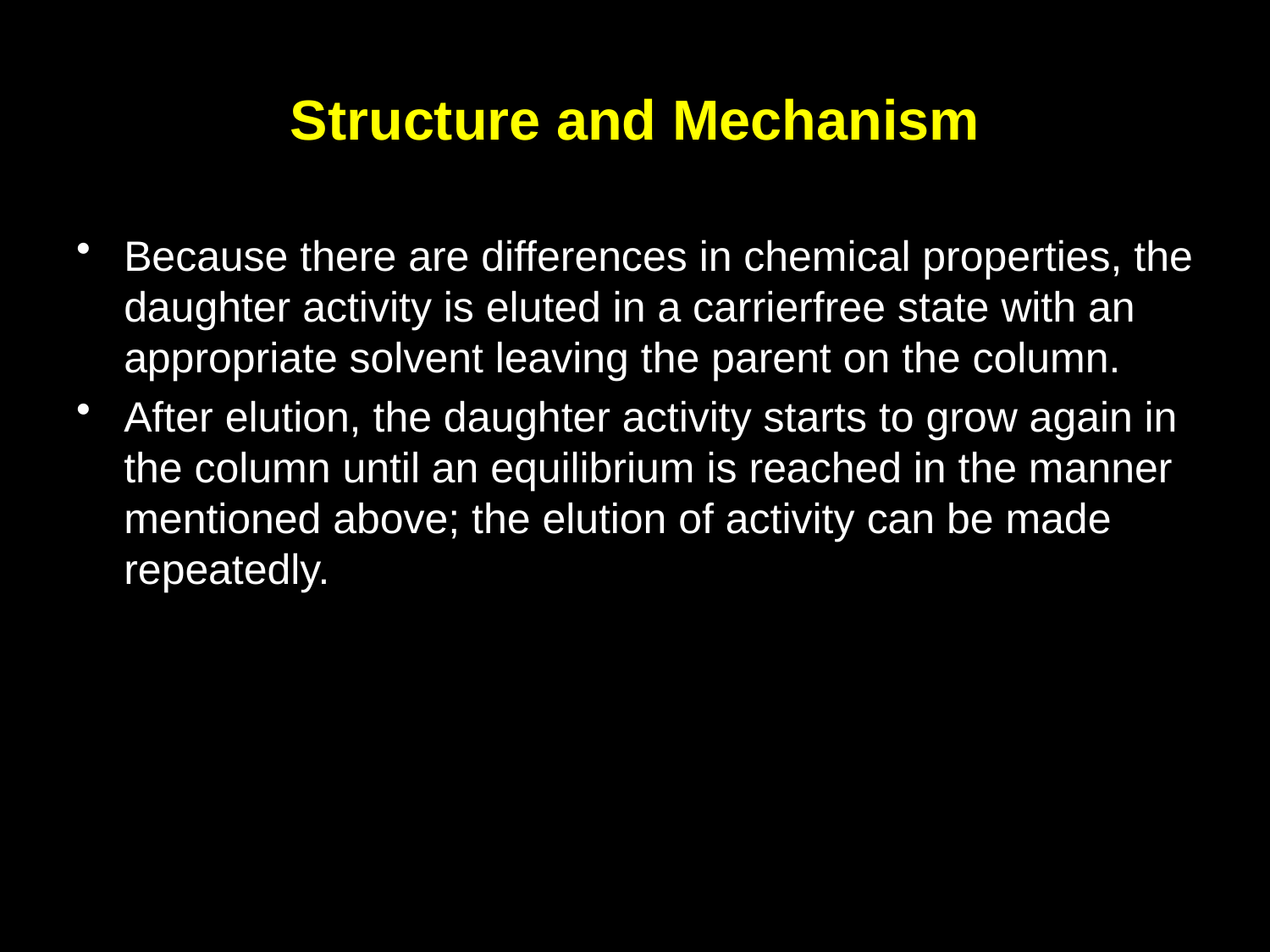

# Structure and Mechanism
Because there are differences in chemical properties, the daughter activity is eluted in a carrierfree state with an appropriate solvent leaving the parent on the column.
After elution, the daughter activity starts to grow again in the column until an equilibrium is reached in the manner mentioned above; the elution of activity can be made repeatedly.